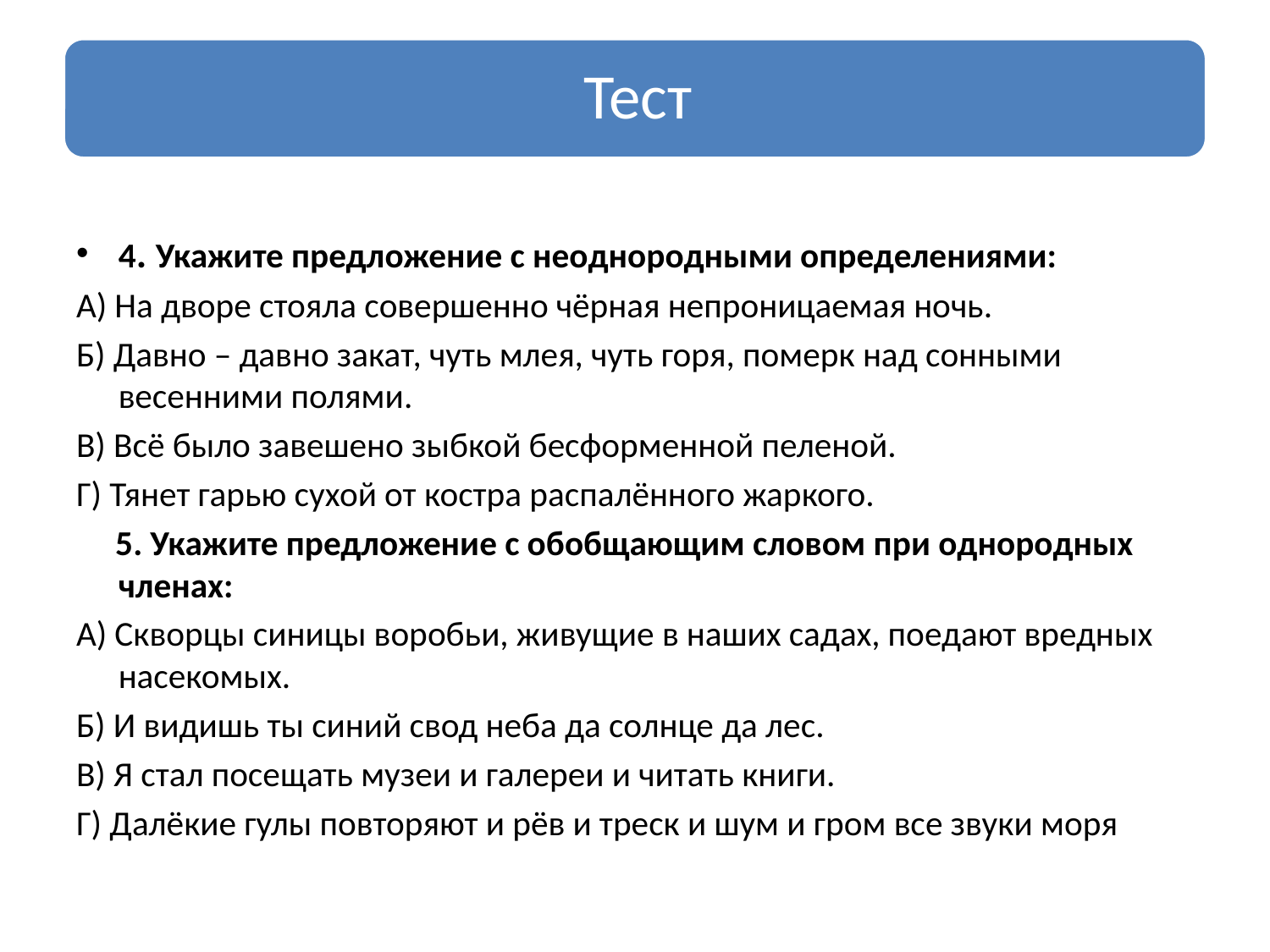

Тест
4. Укажите предложение с неоднородными определениями:
А) На дворе стояла совершенно чёрная непроницаемая ночь.
Б) Давно – давно закат, чуть млея, чуть горя, померк над сонными весенними полями.
В) Всё было завешено зыбкой бесформенной пеленой.
Г) Тянет гарью сухой от костра распалённого жаркого.
     5. Укажите предложение с обобщающим словом при однородных членах:
А) Скворцы синицы воробьи, живущие в наших садах, поедают вредных насекомых.
Б) И видишь ты синий свод неба да солнце да лес.
В) Я стал посещать музеи и галереи и читать книги.
Г) Далёкие гулы повторяют и рёв и треск и шум и гром все звуки моря